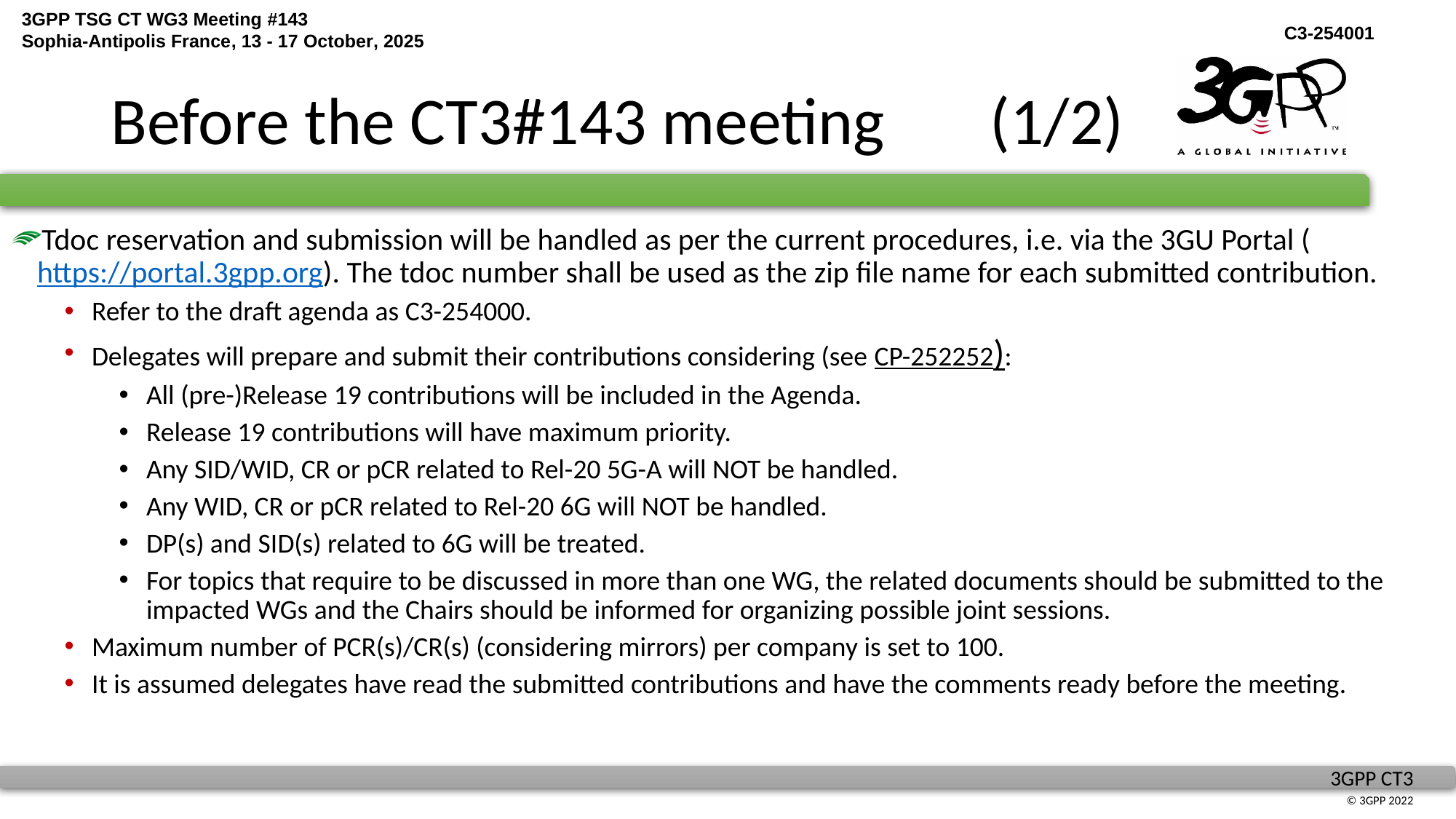

# Before the CT3#143 meeting       (1/2)
Tdoc reservation and submission will be handled as per the current procedures, i.e. via the 3GU Portal (https://portal.3gpp.org). The tdoc number shall be used as the zip file name for each submitted contribution.
Refer to the draft agenda as C3-254000.
Delegates will prepare and submit their contributions considering (see CP-252252):
All (pre-)Release 19 contributions will be included in the Agenda.
Release 19 contributions will have maximum priority.
Any SID/WID, CR or pCR related to Rel-20 5G-A will NOT be handled.
Any WID, CR or pCR related to Rel-20 6G will NOT be handled.
DP(s) and SID(s) related to 6G will be treated.
For topics that require to be discussed in more than one WG, the related documents should be submitted to the impacted WGs and the Chairs should be informed for organizing possible joint sessions.
Maximum number of PCR(s)/CR(s) (considering mirrors) per company is set to 100.
It is assumed delegates have read the submitted contributions and have the comments ready before the meeting.